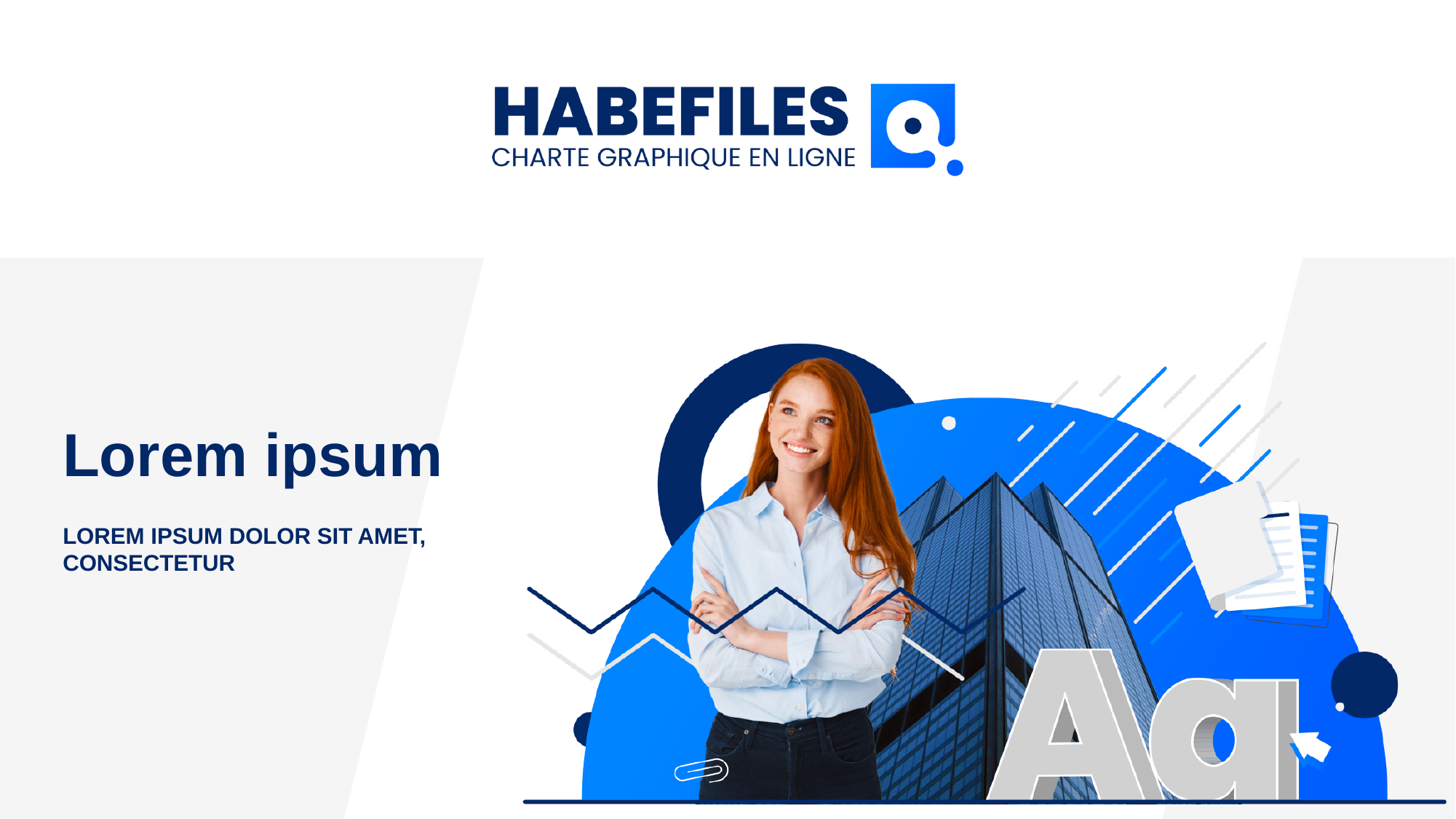

# Lorem ipsum
Lorem ipsum dolor sit amet, consectetur